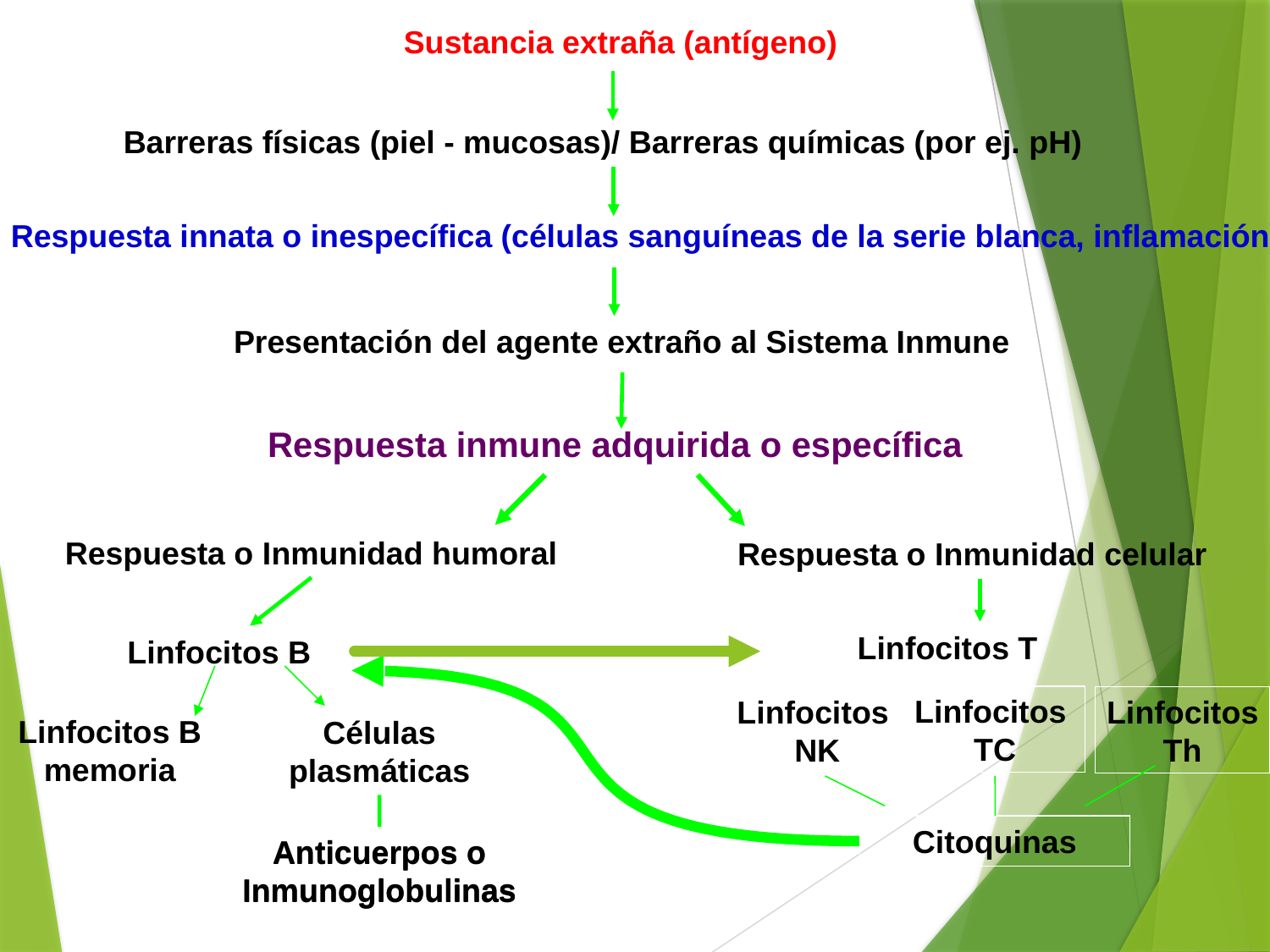

Sustancia extraña (antígeno)
Barreras físicas (piel - mucosas)/ Barreras químicas (por ej. pH)
Respuesta innata o inespecífica (células sanguíneas de la serie blanca, inflamación)
Presentación del agente extraño al Sistema Inmune
Respuesta inmune adquirida o específica

Respuesta o Inmunidad humoral

Respuesta o Inmunidad celular
Linfocitos B
Linfocitos T

Linfocitos B memoria

Células plasmáticas
Anticuerpos o Inmunoglobulinas
Linfocitos
TC
Linfocitos
NK
Linfocitos Th

Citoquinas
Anticuerpos o Inmunoglobulinas